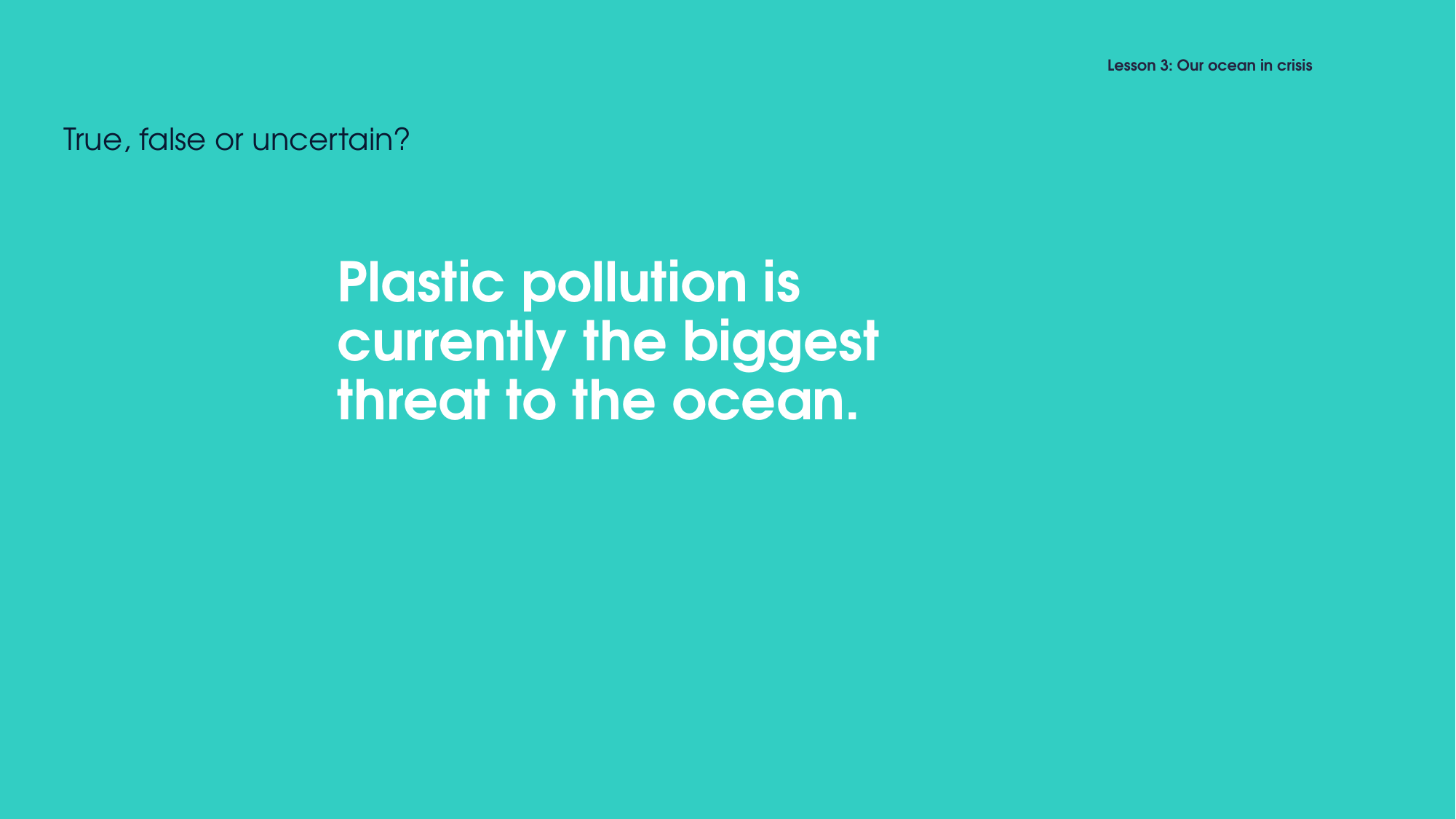

# Lesson 3: Our ocean in crisis
True, false or uncertain?

Plastic pollution is currently the biggest threat to the ocean.